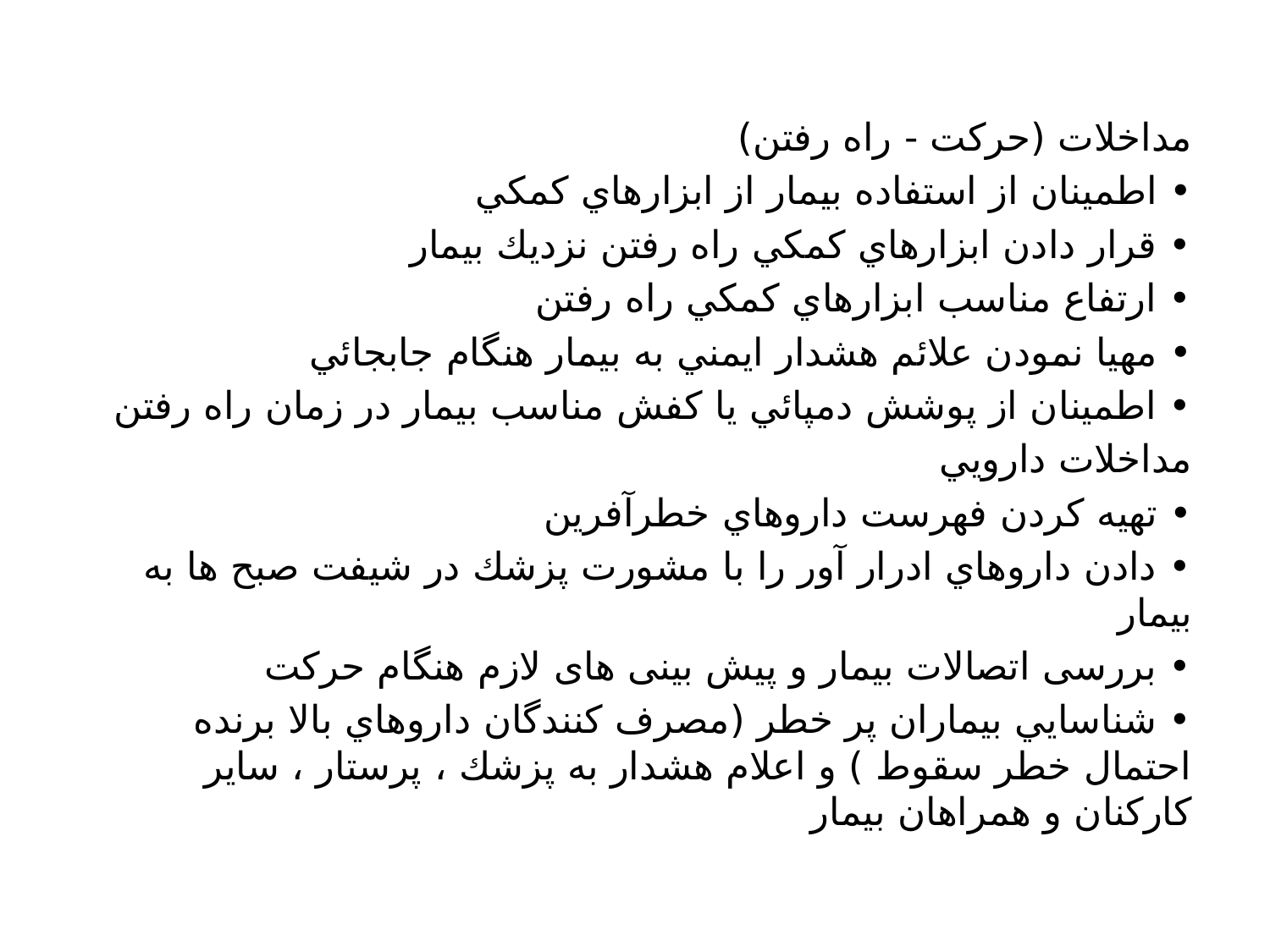

مداخلات (حركت - راه رفتن)
• اطمينان از استفاده بيمار از ابزارهاي كمكي
• قرار دادن ابزارهاي كمكي راه رفتن نزديك بيمار
• ارتفاع مناسب ابزارهاي كمكي راه رفتن
• مهيا نمودن علائم هشدار ايمني به بيمار هنگام جابجائي
• اطمينان از پوشش دمپائي يا كفش مناسب بيمار در زمان راه رفتن
مداخلات دارويي
• تهيه كردن فهرست داروهاي خطرآفرين
• دادن داروهاي ادرار آور را با مشورت پزشك در شيفت صبح ها به بيمار
• بررسی اتصالات بیمار و پیش بینی های لازم هنگام حرکت
• شناسايي بيماران پر خطر (مصرف كنندگان داروهاي بالا برنده احتمال خطر سقوط ) و اعلام هشدار به پزشك ، پرستار ، ساير كاركنان و همراهان بيمار